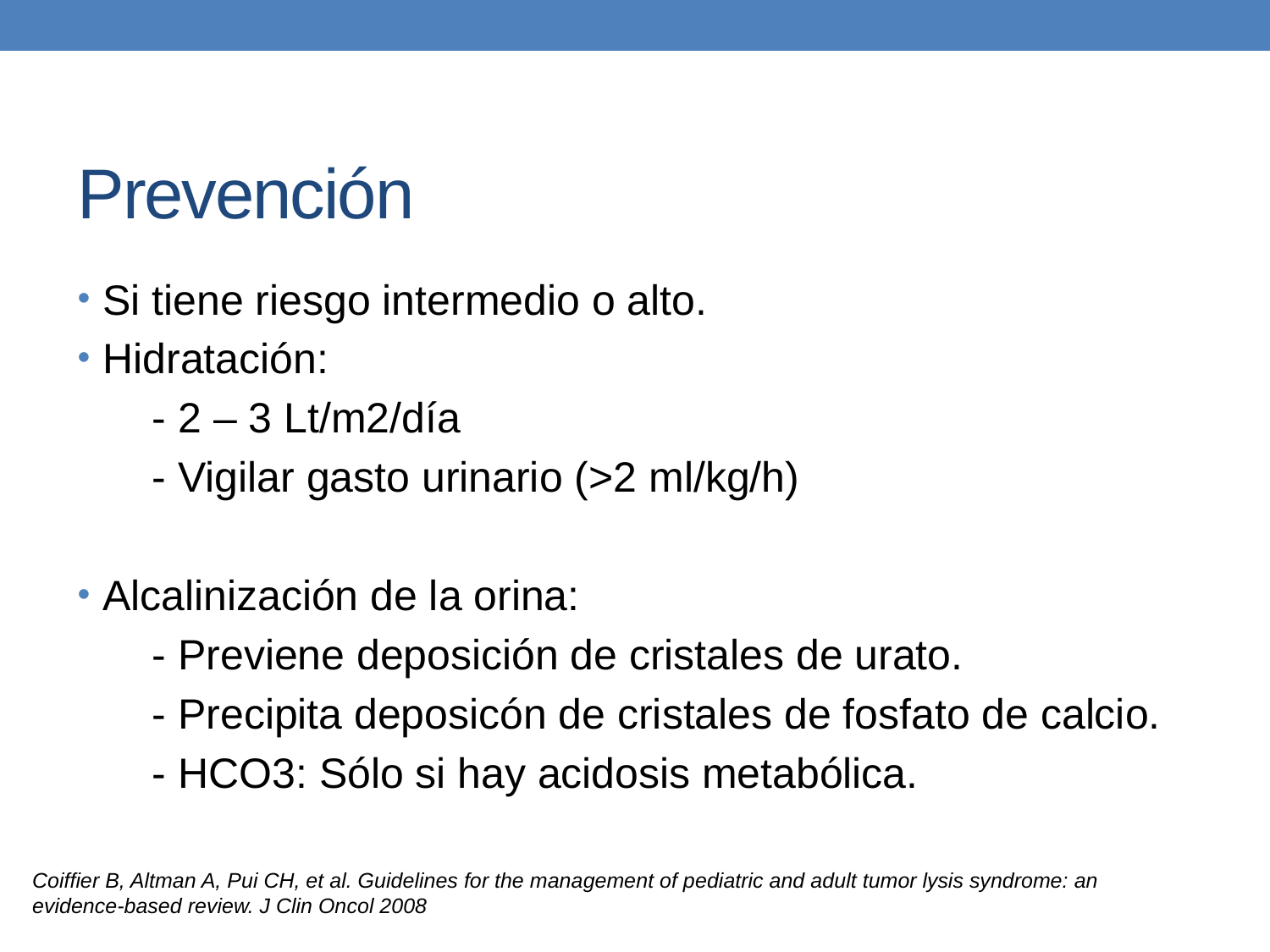

# Prevención
Si tiene riesgo intermedio o alto.
Hidratación:
     - 2 – 3 Lt/m2/día
     - Vigilar gasto urinario (>2 ml/kg/h)

Alcalinización de la orina:
     - Previene deposición de cristales de urato.
     - Precipita deposicón de cristales de fosfato de calcio.
     - HCO3: Sólo si hay acidosis metabólica.
Coiffier B, Altman A, Pui CH, et al. Guidelines for the management of pediatric and adult tumor lysis syndrome: an evidence-based review. J Clin Oncol 2008